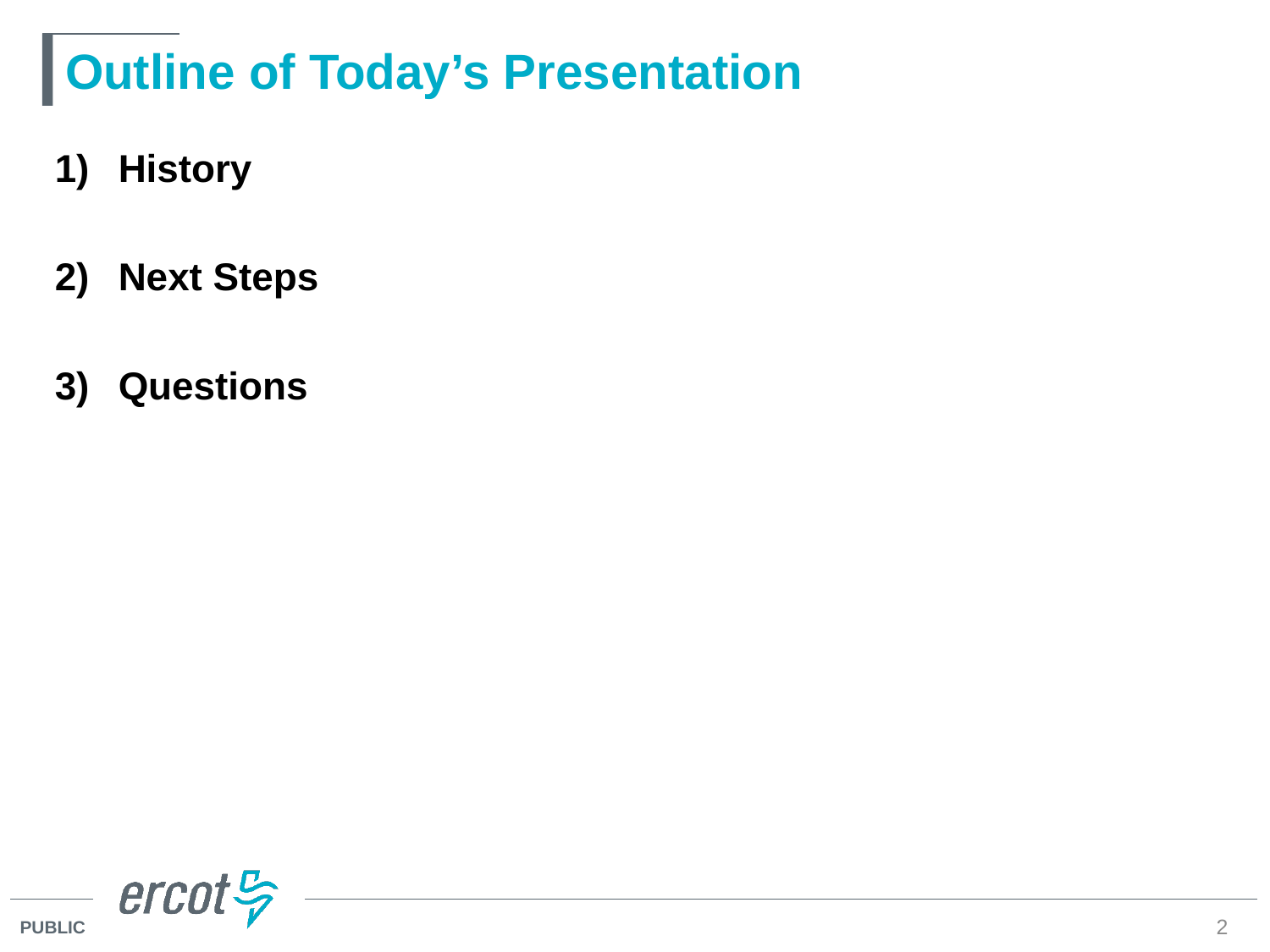

# Outline of Today’s Presentation
History

Next Steps

Questions

2